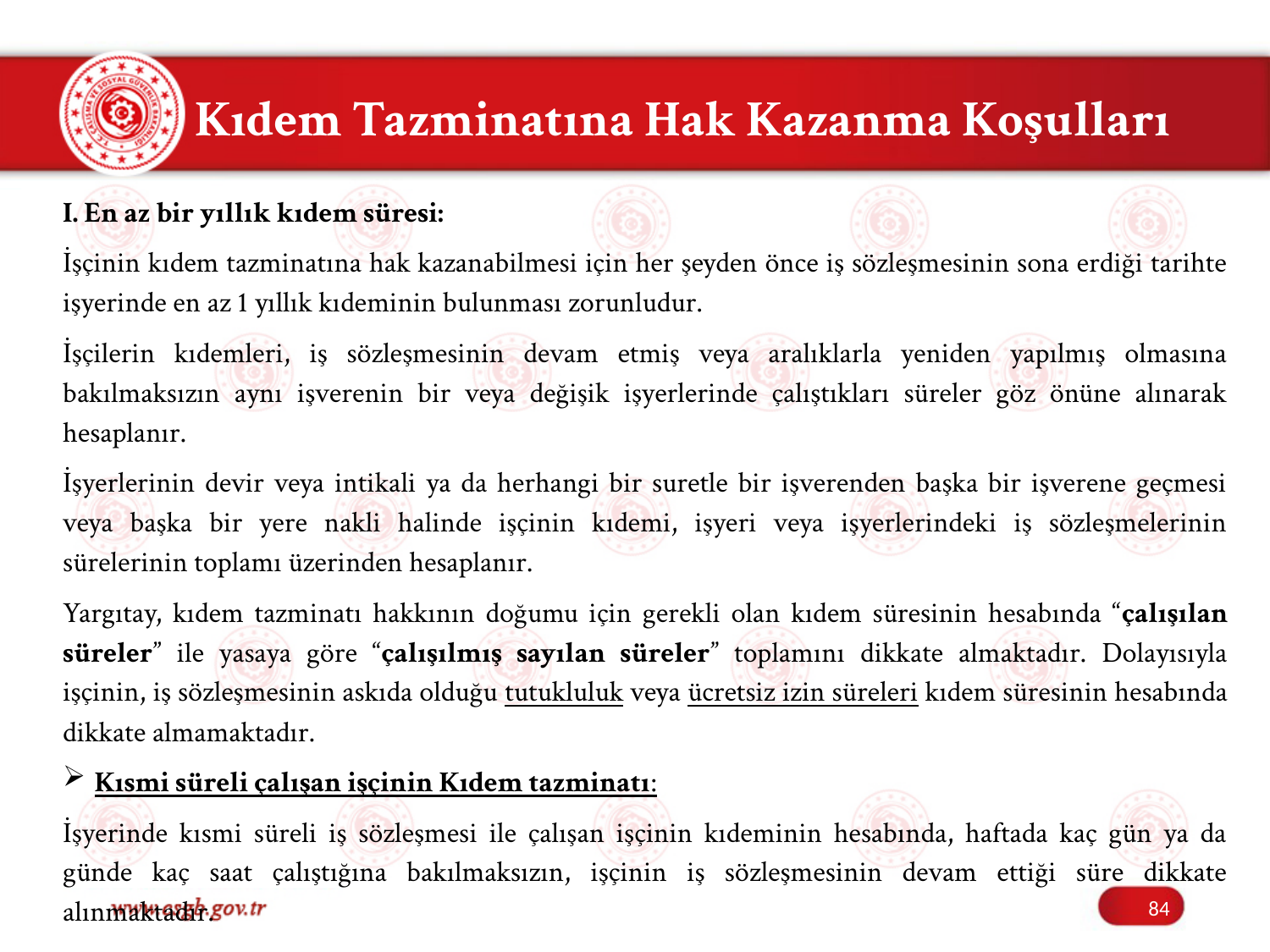

# Kıdem Tazminatına Hak Kazanma Koşulları
I. En az bir yıllık kıdem süresi:
İşçinin kıdem tazminatına hak kazanabilmesi için her şeyden önce iş sözleşmesinin sona erdiği tarihte işyerinde en az 1 yıllık kıdeminin bulunması zorunludur.
İşçilerin kıdemleri, iş sözleşmesinin devam etmiş veya aralıklarla yeniden yapılmış olmasına bakılmaksızın aynı işverenin bir veya değişik işyerlerinde çalıştıkları süreler göz önüne alınarak hesaplanır.
İşyerlerinin devir veya intikali ya da herhangi bir suretle bir işverenden başka bir işverene geçmesi veya başka bir yere nakli halinde işçinin kıdemi, işyeri veya işyerlerindeki iş sözleşmelerinin sürelerinin toplamı üzerinden hesaplanır.
Yargıtay, kıdem tazminatı hakkının doğumu için gerekli olan kıdem süresinin hesabında “çalışılan süreler” ile yasaya göre “çalışılmış sayılan süreler” toplamını dikkate almaktadır. Dolayısıyla işçinin, iş sözleşmesinin askıda olduğu tutukluluk veya ücretsiz izin süreleri kıdem süresinin hesabında dikkate almamaktadır.
Kısmi süreli çalışan işçinin Kıdem tazminatı:
İşyerinde kısmi süreli iş sözleşmesi ile çalışan işçinin kıdeminin hesabında, haftada kaç gün ya da günde kaç saat çalıştığına bakılmaksızın, işçinin iş sözleşmesinin devam ettiği süre dikkate alınmaktadır.

84